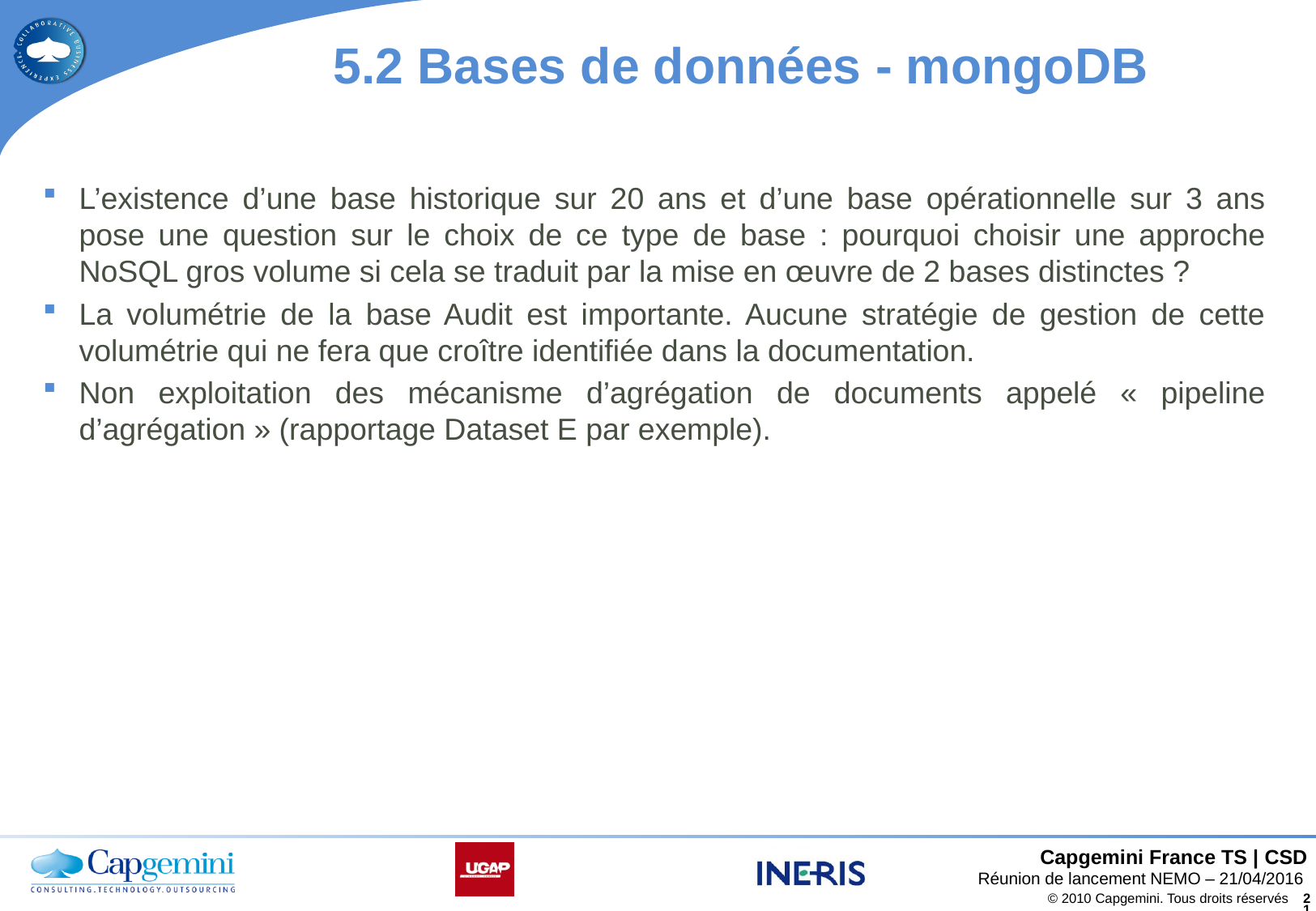

# 5.2 Bases de données - mongoDB
L’existence d’une base historique sur 20 ans et d’une base opérationnelle sur 3 ans pose une question sur le choix de ce type de base : pourquoi choisir une approche NoSQL gros volume si cela se traduit par la mise en œuvre de 2 bases distinctes ?
La volumétrie de la base Audit est importante. Aucune stratégie de gestion de cette volumétrie qui ne fera que croître identifiée dans la documentation.
Non exploitation des mécanisme d’agrégation de documents appelé « pipeline d’agrégation » (rapportage Dataset E par exemple).

Réunion de lancement NEMO – 21/04/2016
© 2010 Capgemini. Tous droits réservés
21